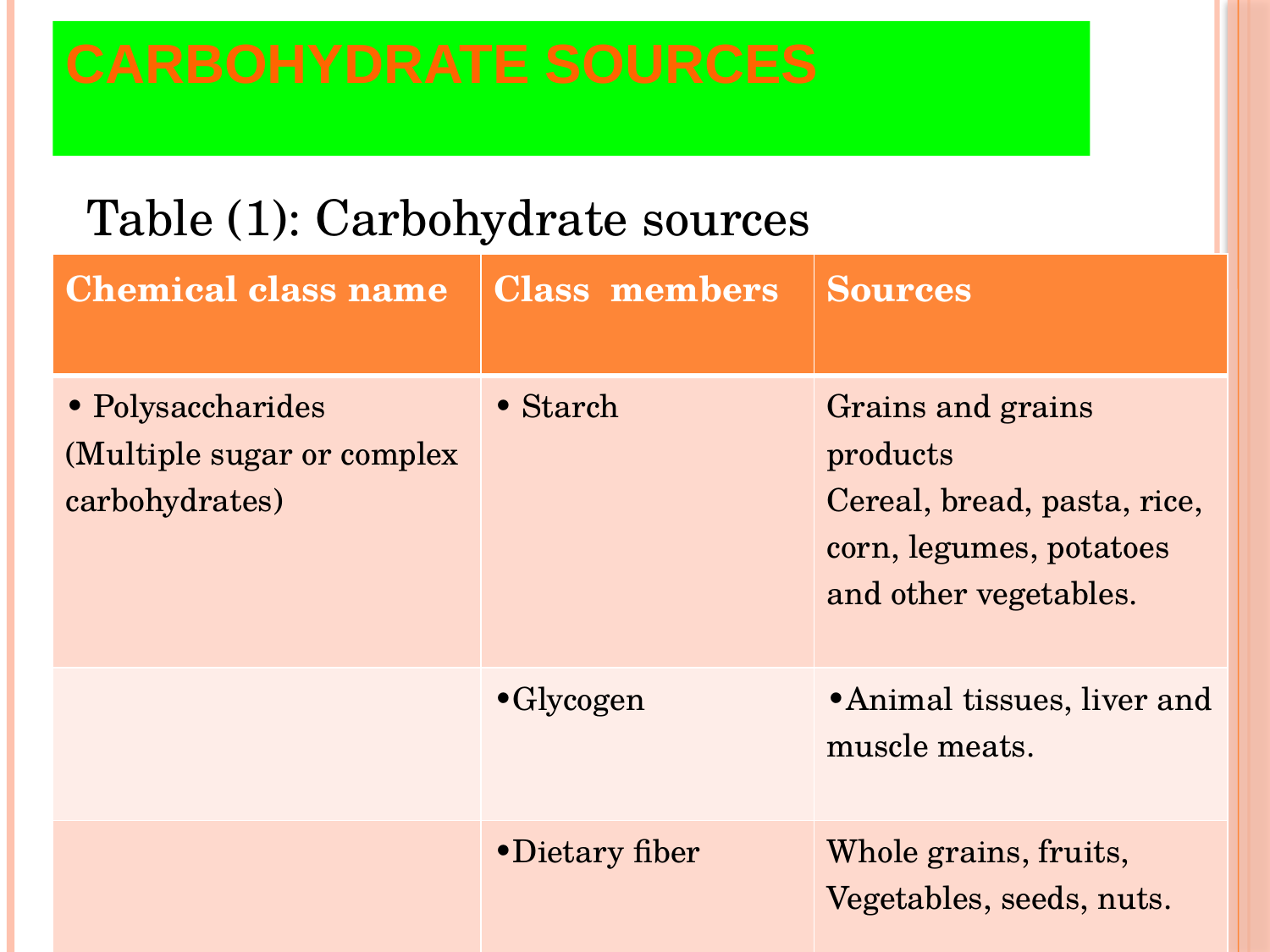

# Carbohydrate sources
Table (1): Carbohydrate sources
| Chemical class name | Class members | Sources |
| --- | --- | --- |
| • Polysaccharides (Multiple sugar or complex carbohydrates) | • Starch | Grains and grains products Cereal, bread, pasta, rice, corn, legumes, potatoes and other vegetables. |
|  | •Glycogen | •Animal tissues, liver and muscle meats. |
|  | •Dietary fiber | Whole grains, fruits, Vegetables, seeds, nuts. |